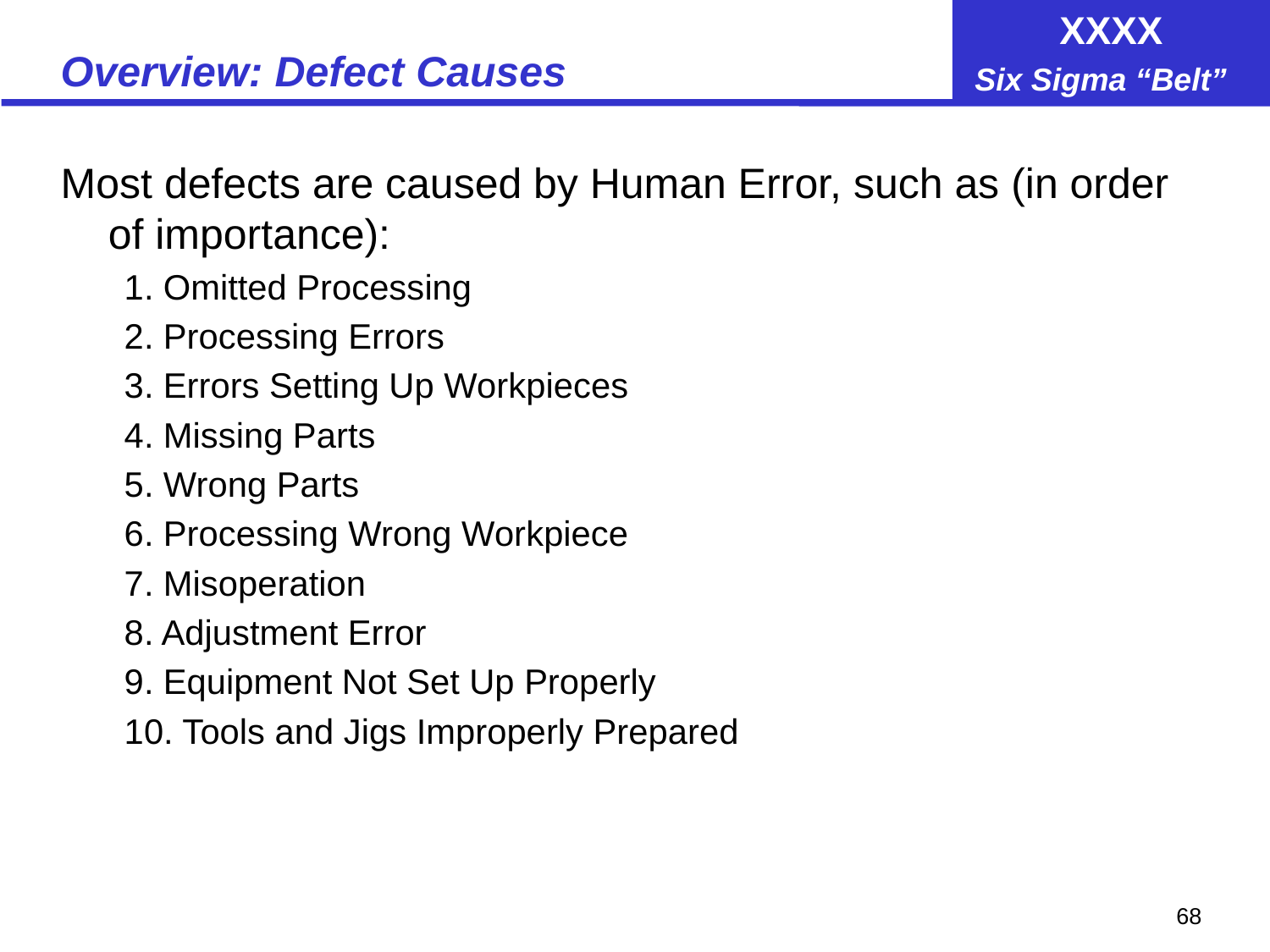

# Overview: Defect Causes
Most defects are caused by Human Error, such as (in order of importance):
1. Omitted Processing
2. Processing Errors
3. Errors Setting Up Workpieces
4. Missing Parts
5. Wrong Parts
6. Processing Wrong Workpiece
7. Misoperation
8. Adjustment Error
9. Equipment Not Set Up Properly
10. Tools and Jigs Improperly Prepared